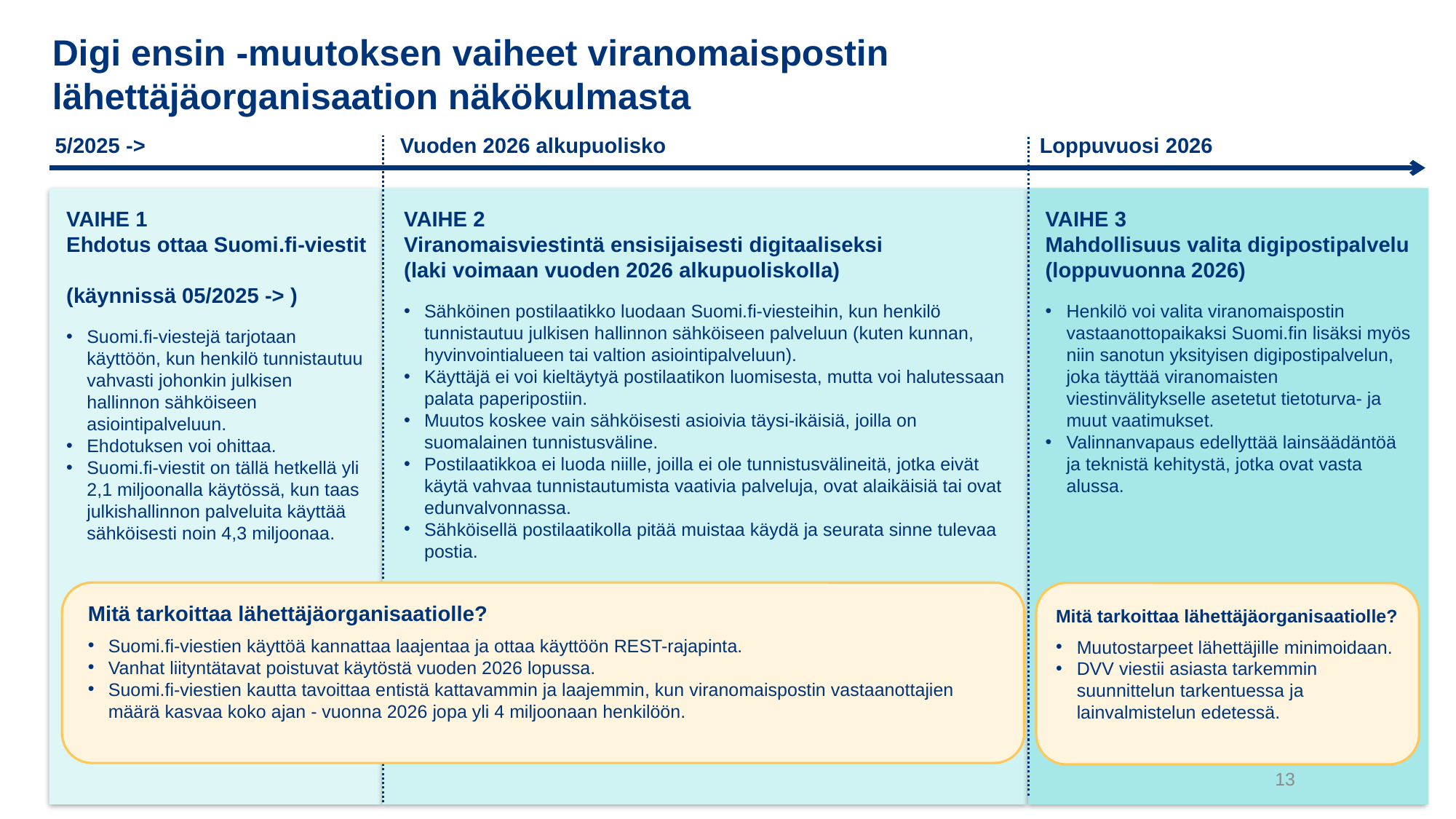

Digi ensin -muutoksen vaiheet viranomaispostin lähettäjäorganisaation näkökulmasta
Vuoden 2026 alkupuolisko
5/2025 ->
Loppuvuosi 2026
VAIHE 3
Mahdollisuus valita digipostipalvelu (loppuvuonna 2026)
Henkilö voi valita viranomaispostin vastaanottopaikaksi Suomi.fin lisäksi myös niin sanotun yksityisen digipostipalvelun, joka täyttää viranomaisten viestinvälitykselle asetetut tietoturva- ja muut vaatimukset.
Valinnanvapaus edellyttää lainsäädäntöä ja teknistä kehitystä, jotka ovat vasta alussa.

VAIHE 1
Ehdotus ottaa Suomi.fi-viestit
(käynnissä 05/2025 -> )
Suomi.fi-viestejä tarjotaan käyttöön, kun henkilö tunnistautuu vahvasti johonkin julkisen hallinnon sähköiseen asiointipalveluun.
Ehdotuksen voi ohittaa.
Suomi.fi-viestit on tällä hetkellä yli 2,1 miljoonalla käytössä, kun taas julkishallinnon palveluita käyttää sähköisesti noin 4,3 miljoonaa.
VAIHE 2
Viranomaisviestintä ensisijaisesti digitaaliseksi
(laki voimaan vuoden 2026 alkupuoliskolla)
Sähköinen postilaatikko luodaan Suomi.fi-viesteihin, kun henkilö tunnistautuu julkisen hallinnon sähköiseen palveluun (kuten kunnan, hyvinvointialueen tai valtion asiointipalveluun).
Käyttäjä ei voi kieltäytyä postilaatikon luomisesta, mutta voi halutessaan palata paperipostiin.
Muutos koskee vain sähköisesti asioivia täysi-ikäisiä, joilla on suomalainen tunnistusväline.
Postilaatikkoa ei luoda niille, joilla ei ole tunnistusvälineitä, jotka eivät käytä vahvaa tunnistautumista vaativia palveluja, ovat alaikäisiä tai ovat edunvalvonnassa.
Sähköisellä postilaatikolla pitää muistaa käydä ja seurata sinne tulevaa postia.

Mitä tarkoittaa lähettäjäorganisaatiolle?
Suomi.fi-viestien käyttöä kannattaa laajentaa ja ottaa käyttöön REST-rajapinta.
Vanhat liityntätavat poistuvat käytöstä vuoden 2026 lopussa.
Suomi.fi-viestien kautta tavoittaa entistä kattavammin ja laajemmin, kun viranomaispostin vastaanottajien määrä kasvaa koko ajan - vuonna 2026 jopa yli 4 miljoonaan henkilöön.
Mitä tarkoittaa lähettäjäorganisaatiolle?
Muutostarpeet lähettäjille minimoidaan.
DVV viestii asiasta tarkemmin suunnittelun tarkentuessa ja lainvalmistelun edetessä.
13